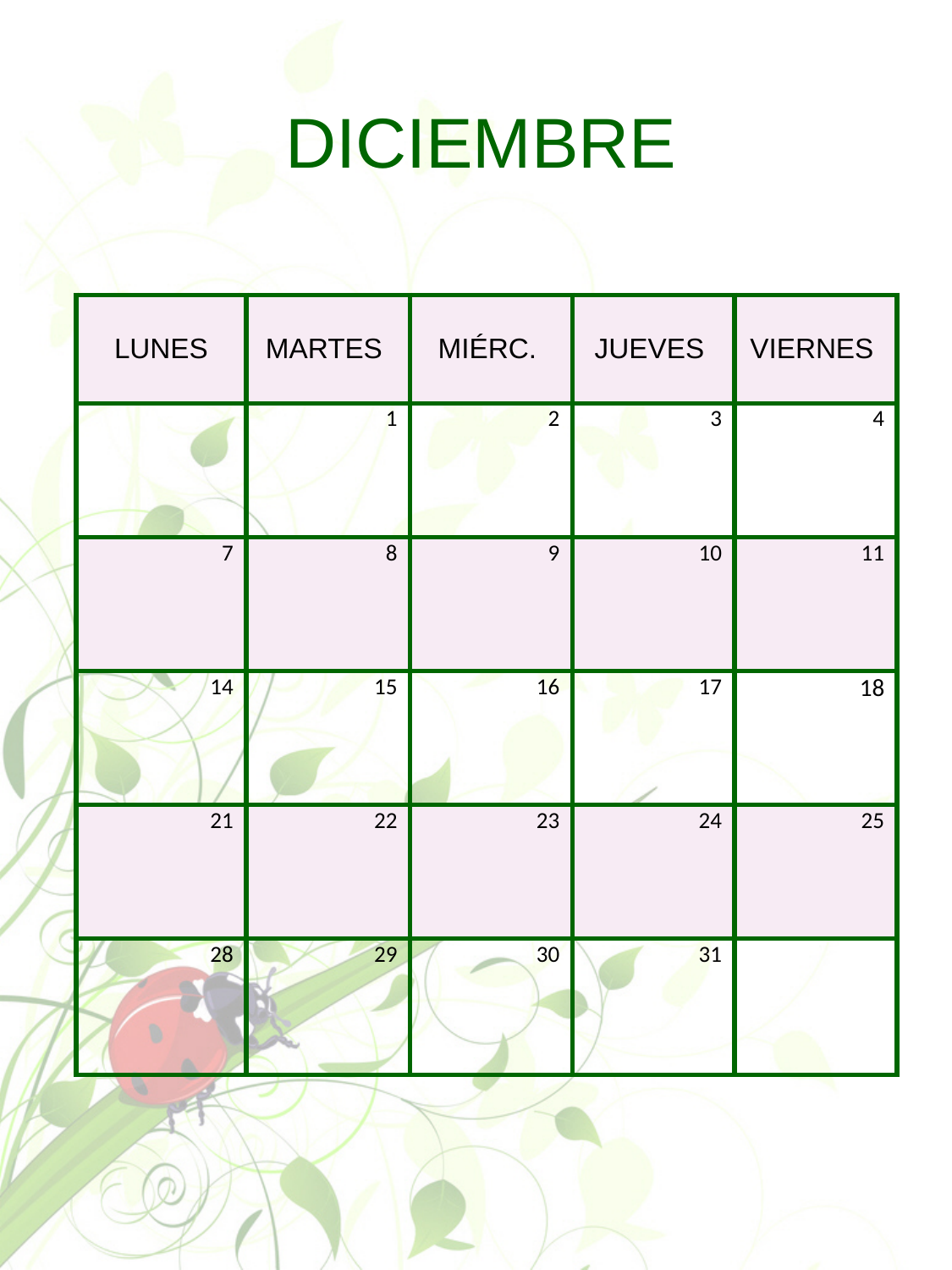

DICIEMBRE
| LUNES | MARTES | MIÉRC. | JUEVES | VIERNES |
| --- | --- | --- | --- | --- |
|  | 1 | 2 | 3 | 4 |
| 7 | 8 | 9 | 10 | 11 |
| 14 | 15 | 16 | 17 | 18 |
| 21 | 22 | 23 | 24 | 25 |
| 28 | 29 | 30 | 31 |  |